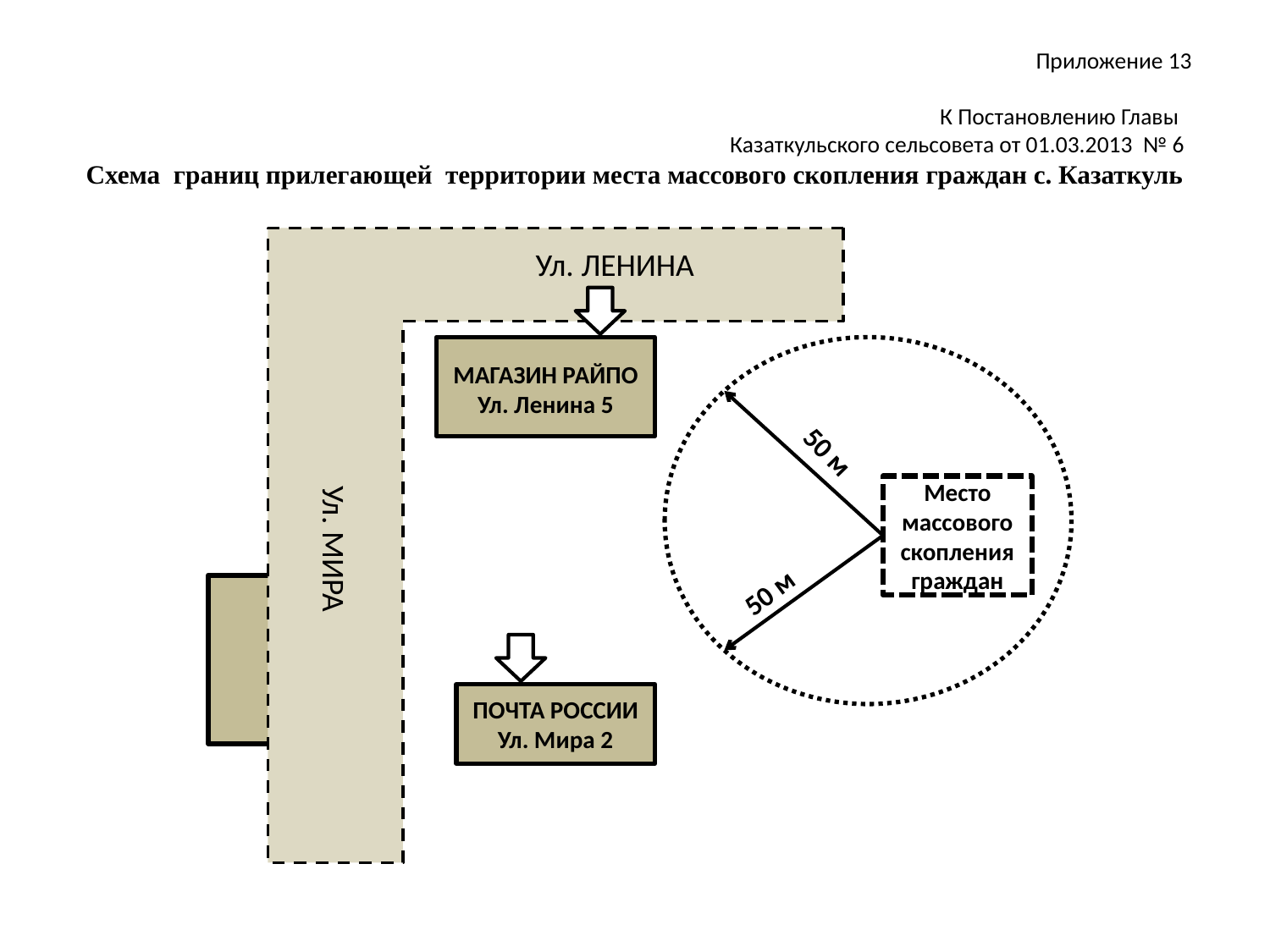

# Приложение 13 К Постановлению Главы Казаткульского сельсовета от 01.03.2013  № 6 Схема  границ прилегающей  территории места массового скопления граждан с. Казаткуль

 Ул. ЛЕНИНА
 Ул. МИРА

МАГАЗИН РАЙПО
Ул. Ленина 5

50 м
Место массового скопления граждан
50 м

ПОЧТА РОССИИ
Ул. Мира 2